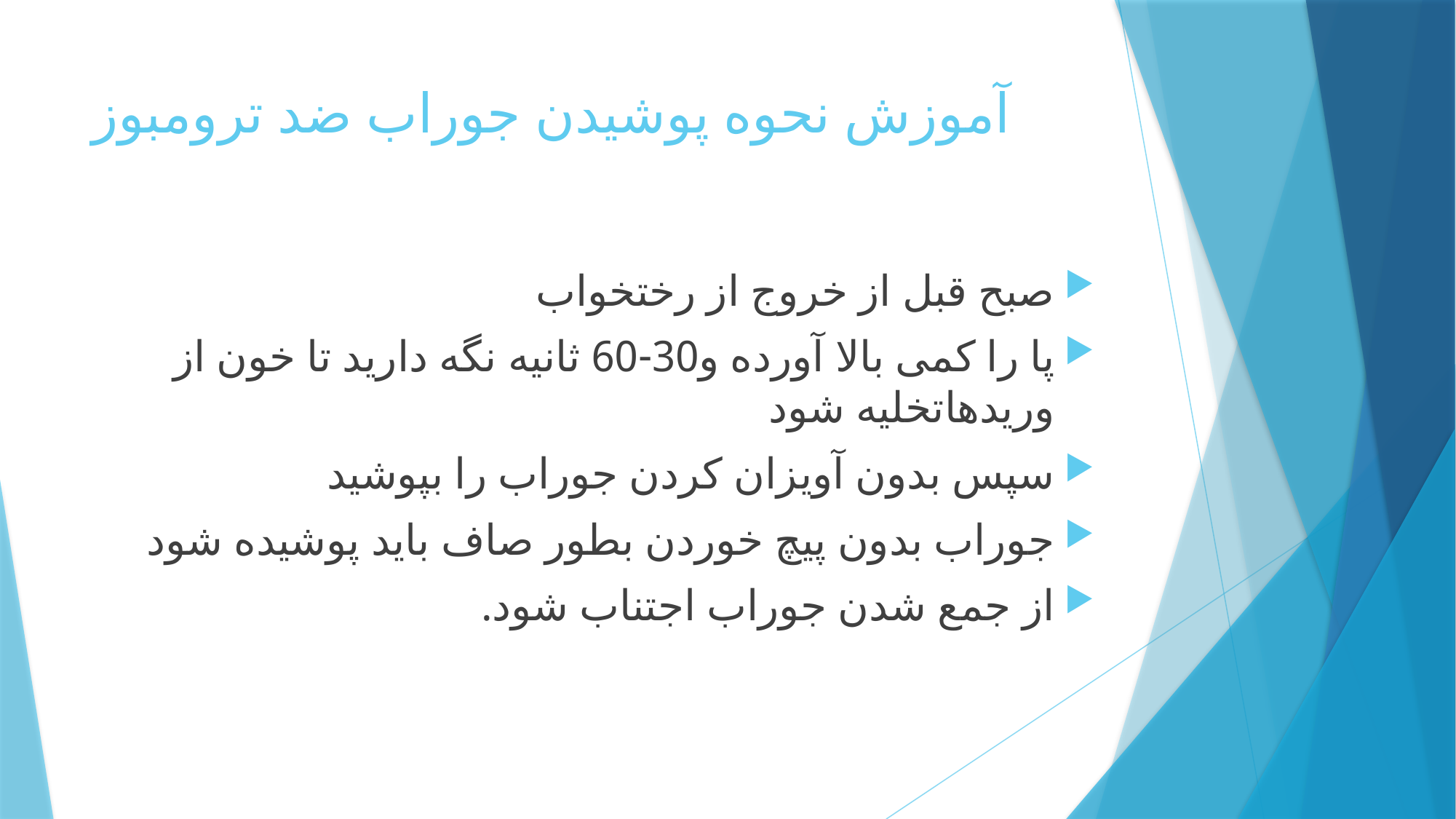

# آموزش نحوه پوشیدن جوراب ضد ترومبوز
صبح قبل از خروج از رختخواب
پا را کمی بالا آورده و30-60 ثانیه نگه دارید تا خون از وریدهاتخلیه شود
سپس بدون آویزان کردن جوراب را بپوشید
جوراب بدون پیچ خوردن بطور صاف باید پوشیده شود
از جمع شدن جوراب اجتناب شود.